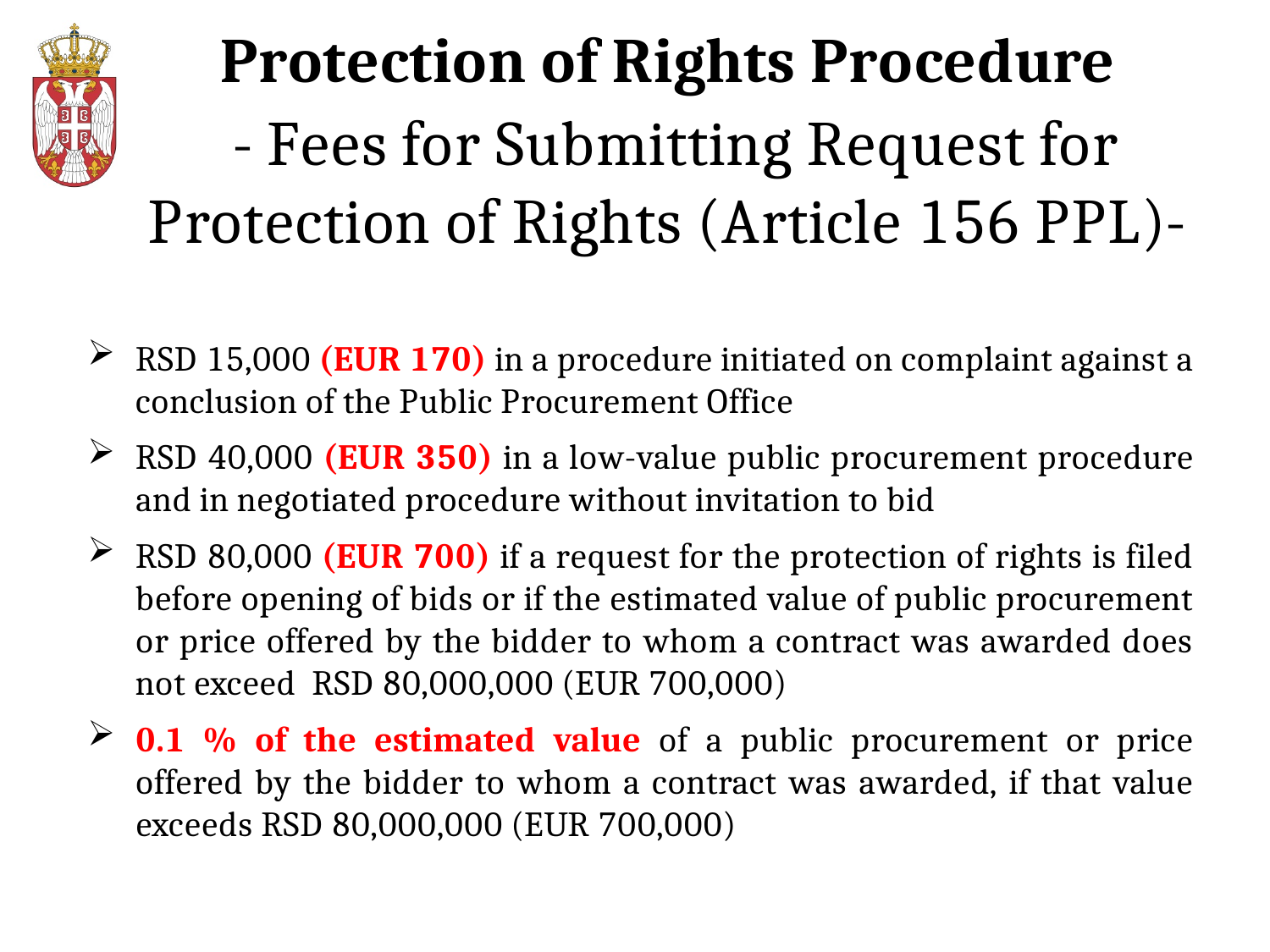

# Protection of Rights Procedure - Fees for Submitting Request for Protection of Rights (Article 156 PPL)-

RSD 15,000 (EUR 170) in a procedure initiated on complaint against a conclusion of the Public Procurement Office
RSD 40,000 (EUR 350) in a low-value public procurement procedure and in negotiated procedure without invitation to bid
RSD 80,000 (EUR 700) if a request for the protection of rights is filed before opening of bids or if the estimated value of public procurement or price offered by the bidder to whom a contract was awarded does not exceed  RSD 80,000,000 (EUR 700,000)
0.1 % of the estimated value of a public procurement or price offered by the bidder to whom a contract was awarded, if that value exceeds RSD 80,000,000 (EUR 700,000)